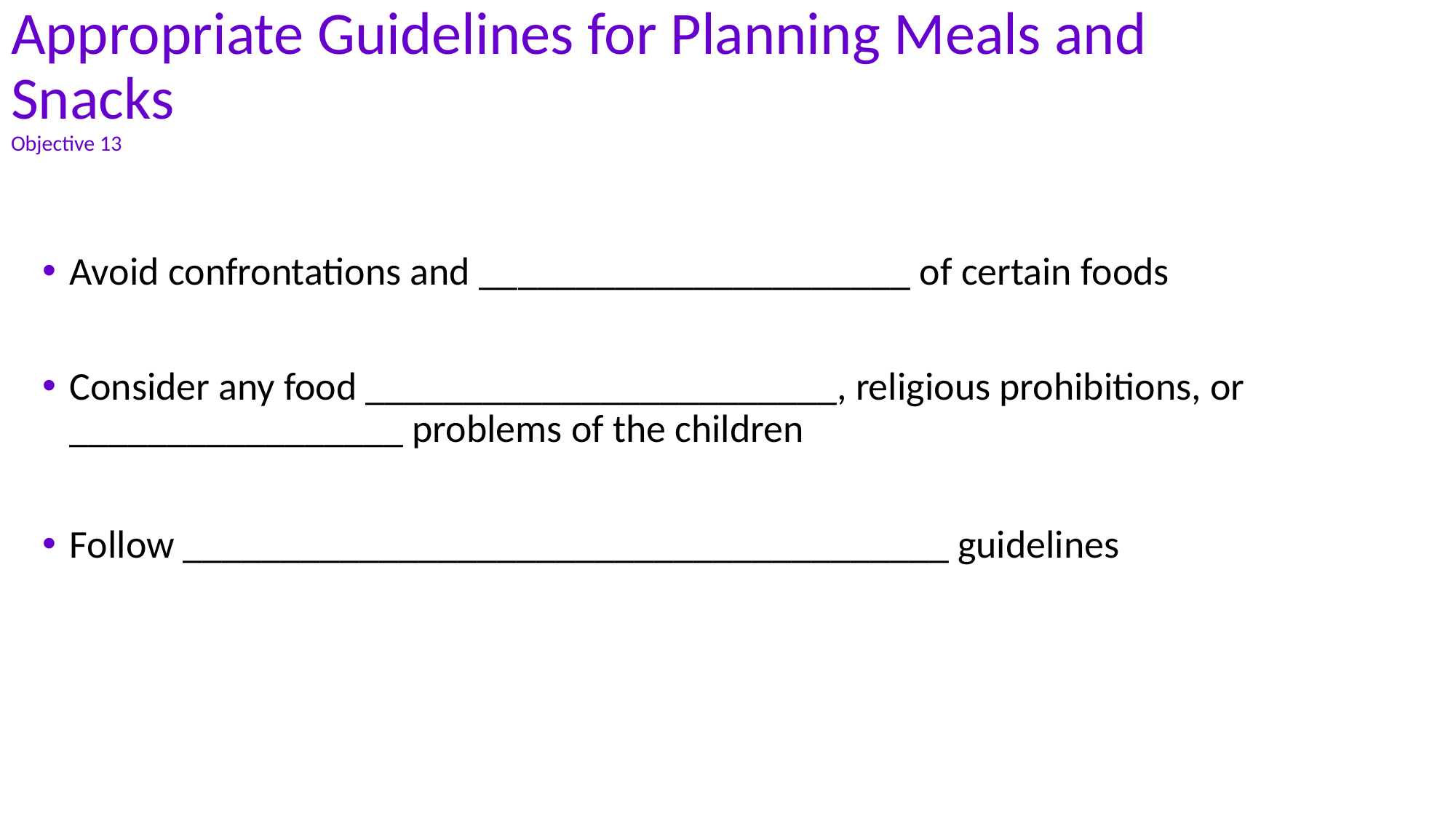

# Appropriate Guidelines for Planning Meals and Snacks Objective 13
Avoid confrontations and ______________________ of certain foods

Consider any food ________________________, religious prohibitions, or _________________ problems of the children

Follow _______________________________________ guidelines